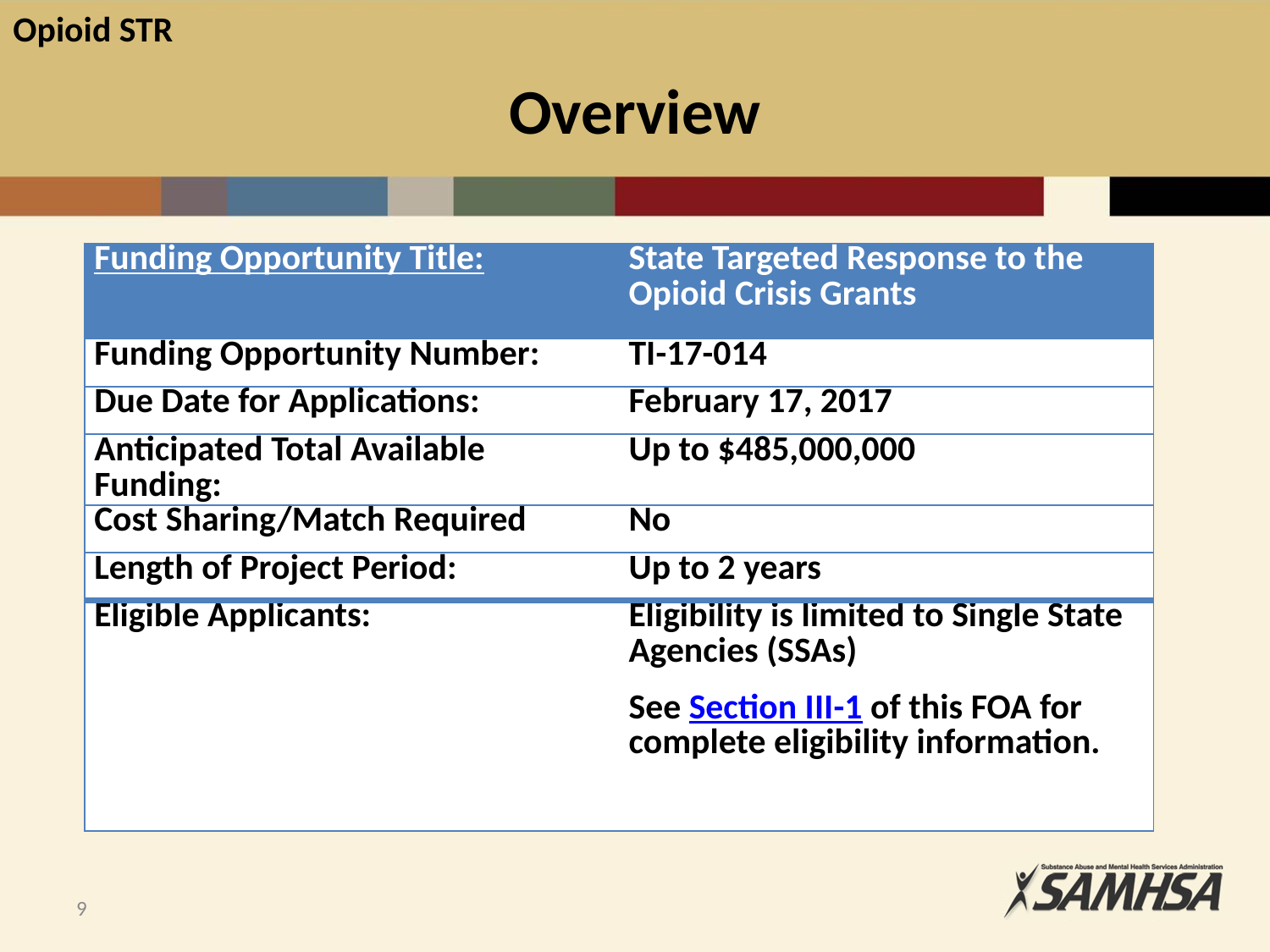

# Overview
| Funding Opportunity Title: | State Targeted Response to the Opioid Crisis Grants |
| --- | --- |
| Funding Opportunity Number: | TI-17-014 |
| Due Date for Applications: | February 17, 2017 |
| Anticipated Total Available Funding: | Up to $485,000,000 |
| Cost Sharing/Match Required | No |
| Length of Project Period: | Up to 2 years |
| Eligible Applicants: | Eligibility is limited to Single State Agencies (SSAs) See Section III-1 of this FOA for complete eligibility information. |
9